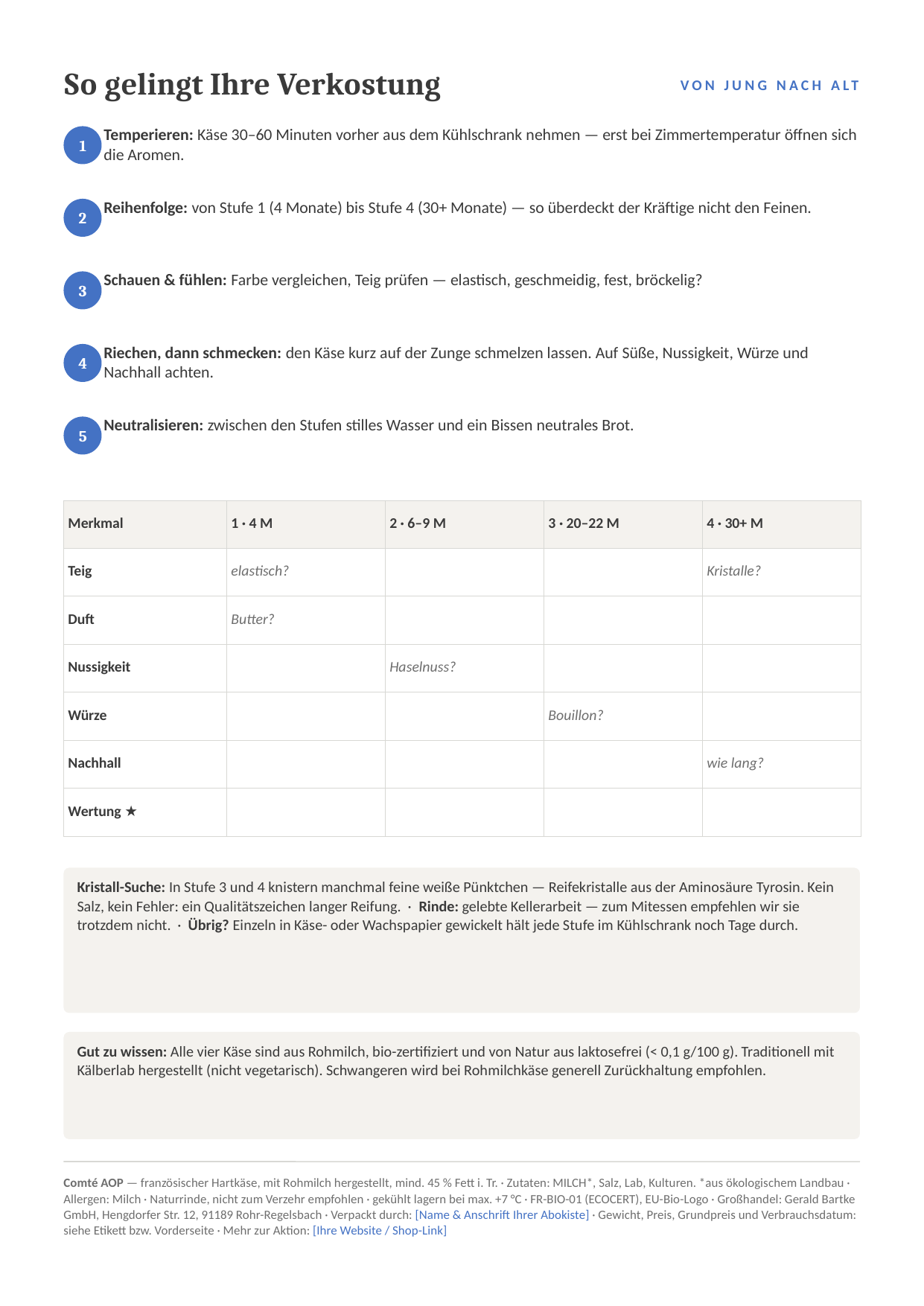

So gelingt Ihre Verkostung
VON JUNG NACH ALT
Temperieren: Käse 30–60 Minuten vorher aus dem Kühlschrank nehmen — erst bei Zimmertemperatur öffnen sich die Aromen.

1
Reihenfolge: von Stufe 1 (4 Monate) bis Stufe 4 (30+ Monate) — so überdeckt der Kräftige nicht den Feinen.

2
Schauen & fühlen: Farbe vergleichen, Teig prüfen — elastisch, geschmeidig, fest, bröckelig?

3
Riechen, dann schmecken: den Käse kurz auf der Zunge schmelzen lassen. Auf Süße, Nussigkeit, Würze und Nachhall achten.

4
Neutralisieren: zwischen den Stufen stilles Wasser und ein Bissen neutrales Brot.

5
| Merkmal | 1 · 4 M | 2 · 6–9 M | 3 · 20–22 M | 4 · 30+ M |
| --- | --- | --- | --- | --- |
| Teig | elastisch? |  |  | Kristalle? |
| Duft | Butter? |  |  |  |
| Nussigkeit |  | Haselnuss? |  |  |
| Würze |  |  | Bouillon? |  |
| Nachhall |  |  |  | wie lang? |
| Wertung ★ |  |  |  |  |

Kristall-Suche: In Stufe 3 und 4 knistern manchmal feine weiße Pünktchen — Reifekristalle aus der Aminosäure Tyrosin. Kein Salz, kein Fehler: ein Qualitätszeichen langer Reifung.  ·  Rinde: gelebte Kellerarbeit — zum Mitessen empfehlen wir sie trotzdem nicht.  ·  Übrig? Einzeln in Käse- oder Wachspapier gewickelt hält jede Stufe im Kühlschrank noch Tage durch.

Gut zu wissen: Alle vier Käse sind aus Rohmilch, bio-zertifiziert und von Natur aus laktosefrei (< 0,1 g/100 g). Traditionell mit Kälberlab hergestellt (nicht vegetarisch). Schwangeren wird bei Rohmilchkäse generell Zurückhaltung empfohlen.

Comté AOP — französischer Hartkäse, mit Rohmilch hergestellt, mind. 45 % Fett i. Tr. · Zutaten: MILCH*, Salz, Lab, Kulturen. *aus ökologischem Landbau · Allergen: Milch · Naturrinde, nicht zum Verzehr empfohlen · gekühlt lagern bei max. +7 °C · FR-BIO-01 (ECOCERT), EU-Bio-Logo · Großhandel: Gerald Bartke GmbH, Hengdorfer Str. 12, 91189 Rohr-Regelsbach · Verpackt durch: [Name & Anschrift Ihrer Abokiste] · Gewicht, Preis, Grundpreis und Verbrauchsdatum: siehe Etikett bzw. Vorderseite · Mehr zur Aktion: [Ihre Website / Shop-Link]